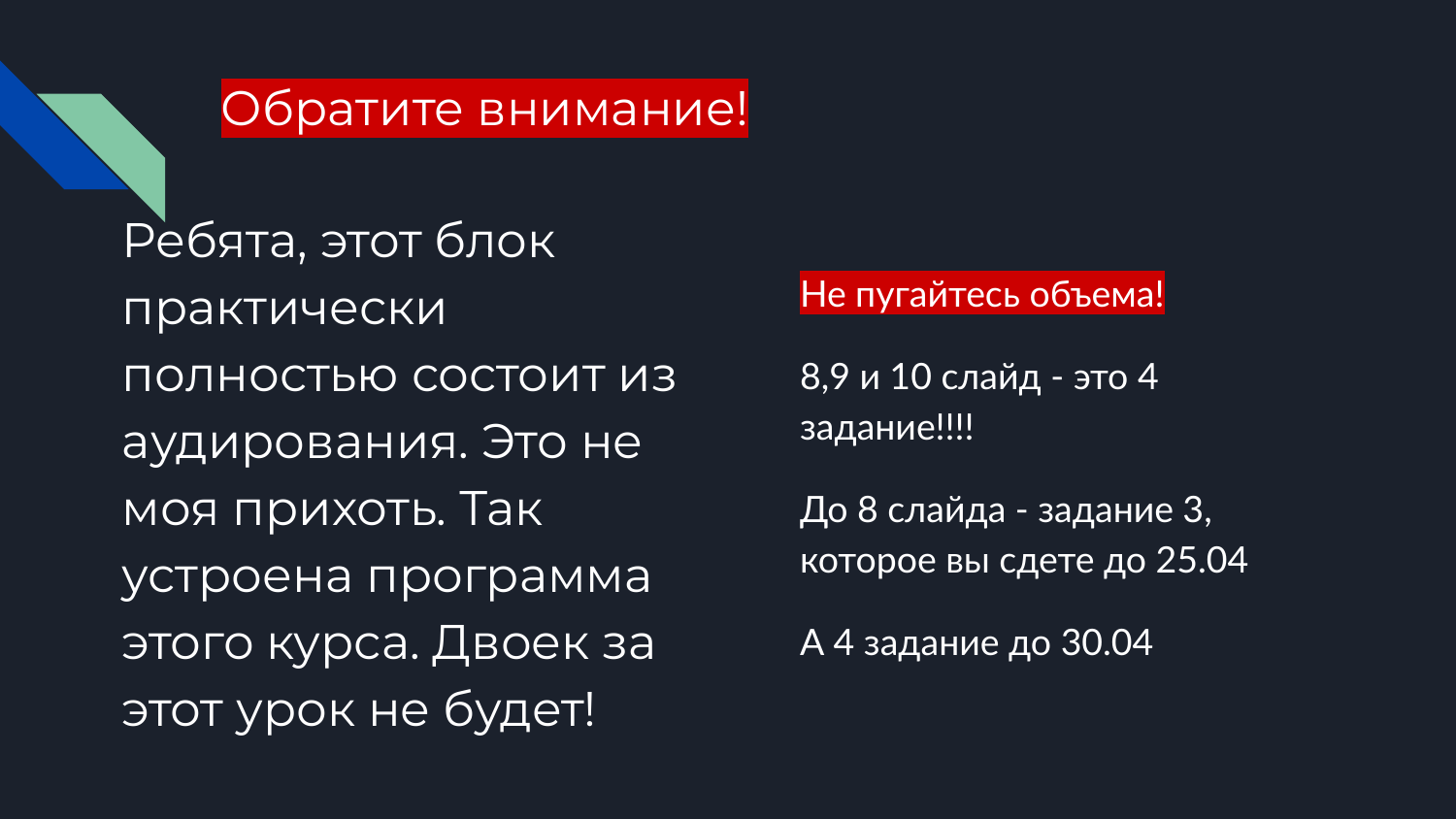

# Обратите внимание!
Ребята, этот блок практически полностью состоит из аудирования. Это не моя прихоть. Так устроена программа этого курса. Двоек за этот урок не будет!

Не пугайтесь объема!
8,9 и 10 слайд - это 4 задание!!!!
До 8 слайда - задание 3, которое вы сдете до 25.04
А 4 задание до 30.04